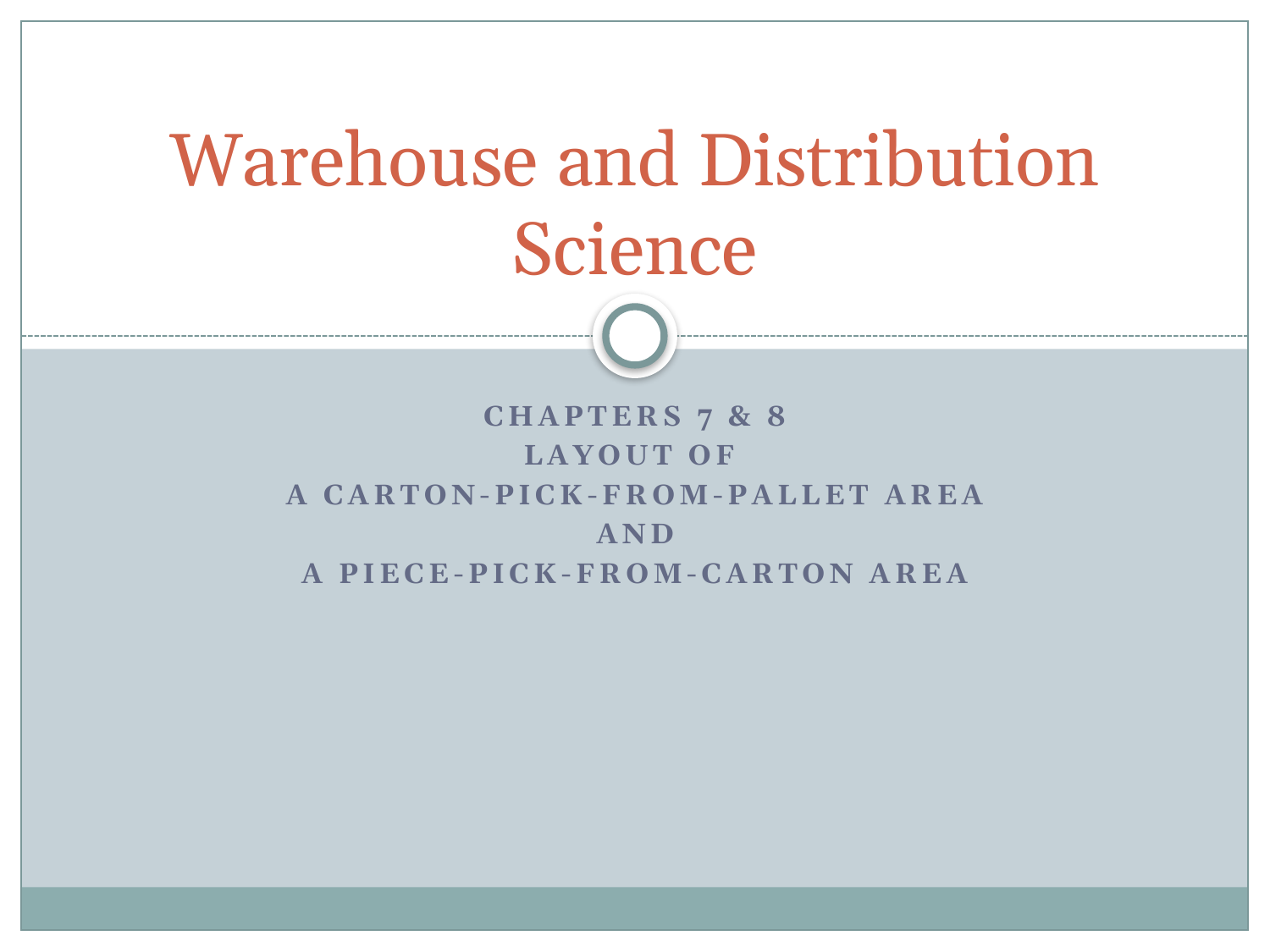

# Warehouse and Distribution Science
Chapters 7 & 8
Layout of
A Carton-Pick-From-Pallet Area
And
A piece-pick-from-carton area